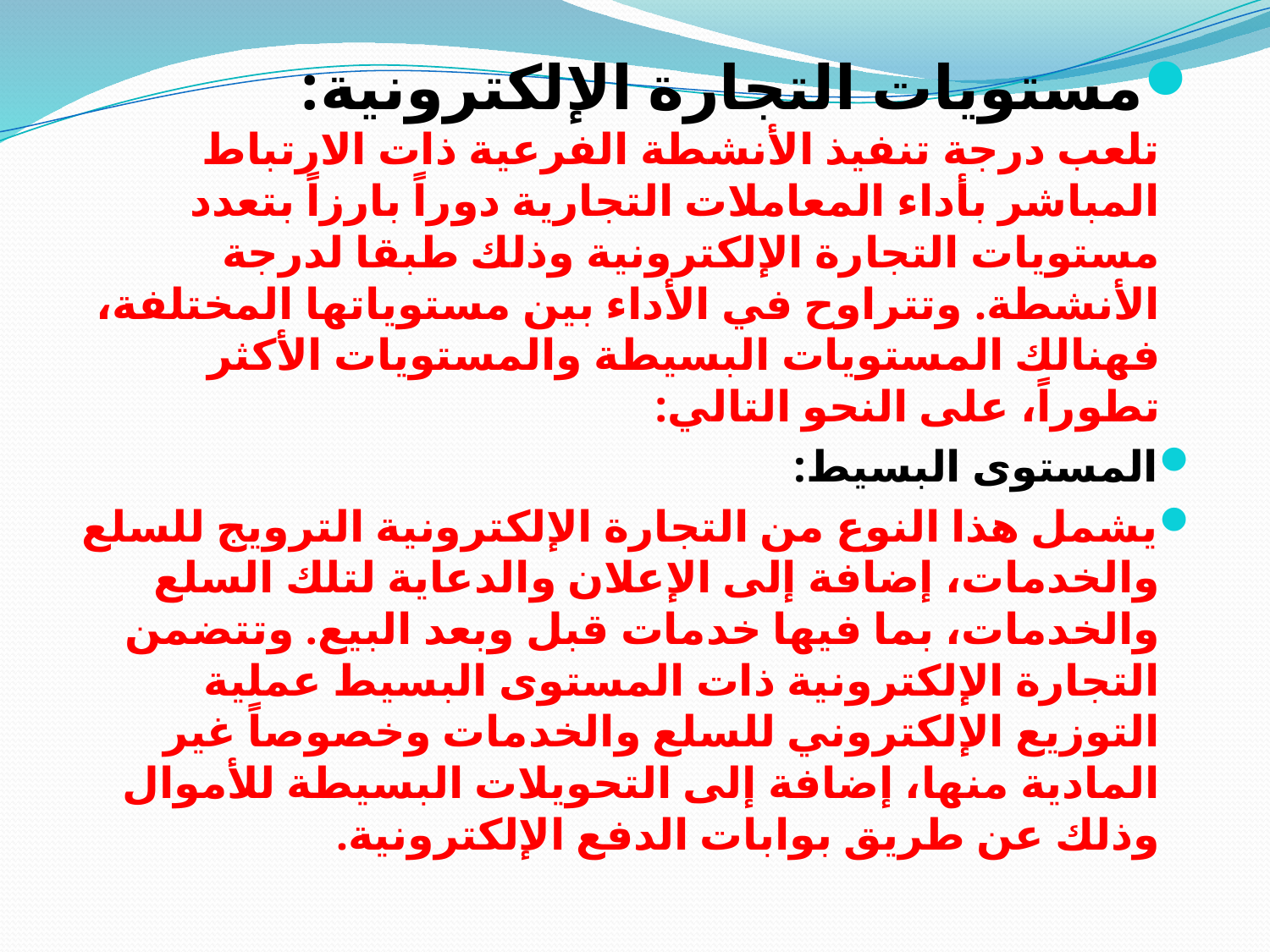

مستويات التجارة الإلكترونية:
تلعب درجة تنفيذ الأنشطة الفرعية ذات الارتباط المباشر بأداء المعاملات التجارية دوراً بارزاً بتعدد مستويات التجارة الإلكترونية وذلك طبقا لدرجة الأنشطة. وتتراوح في الأداء بين مستوياتها المختلفة، فهنالك المستويات البسيطة والمستويات الأكثر تطوراً، على النحو التالي:
المستوى البسيط:
يشمل هذا النوع من التجارة الإلكترونية الترويج للسلع والخدمات، إضافة إلى الإعلان والدعاية لتلك السلع والخدمات، بما فيها خدمات قبل وبعد البيع. وتتضمن التجارة الإلكترونية ذات المستوى البسيط عملية التوزيع الإلكتروني للسلع والخدمات وخصوصاً غير المادية منها، إضافة إلى التحويلات البسيطة للأموال وذلك عن طريق بوابات الدفع الإلكترونية.